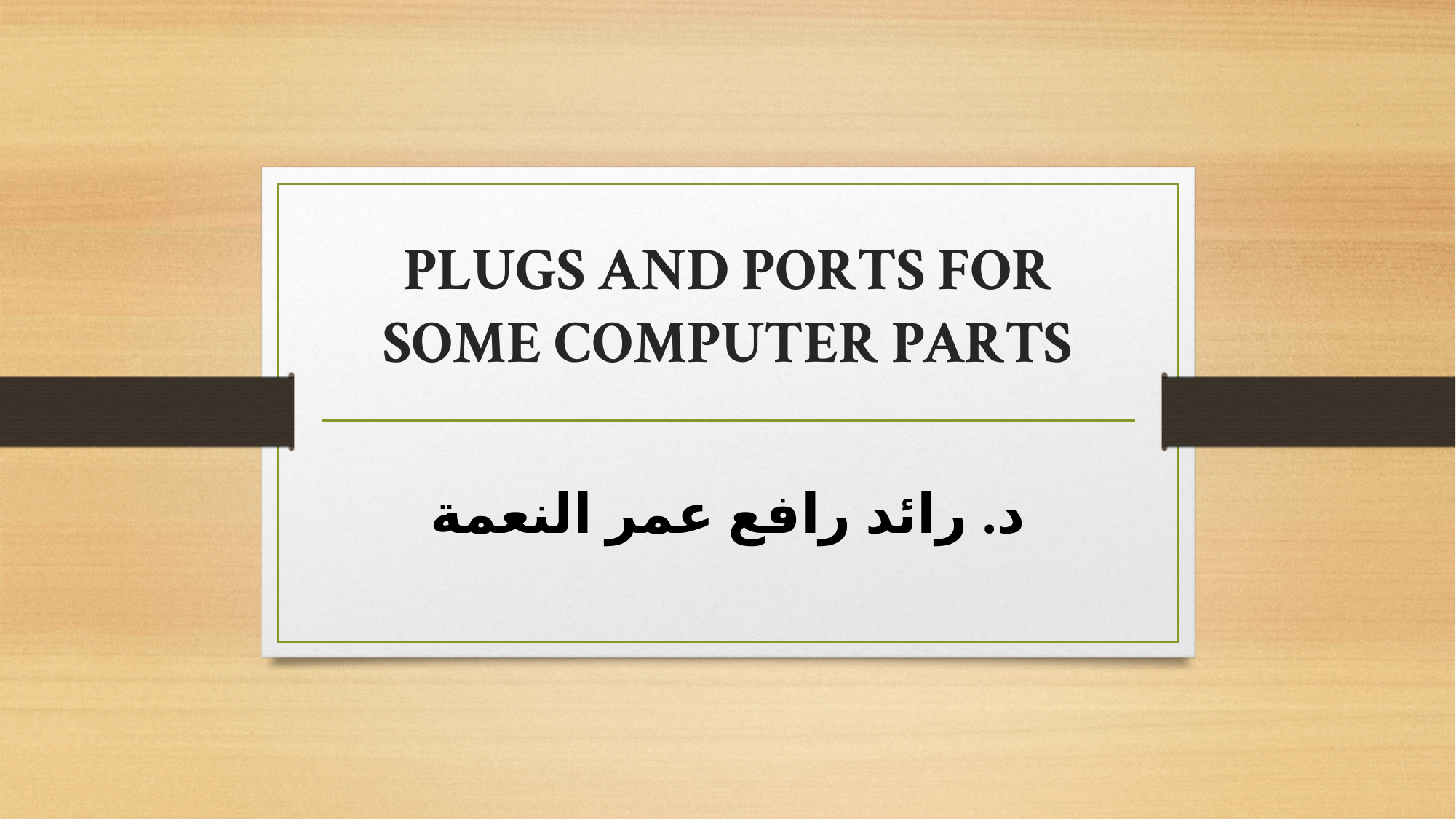

# PLUGS AND PORTS FOR SOME COMPUTER PARTS
د. رائد رافع عمر النعمة